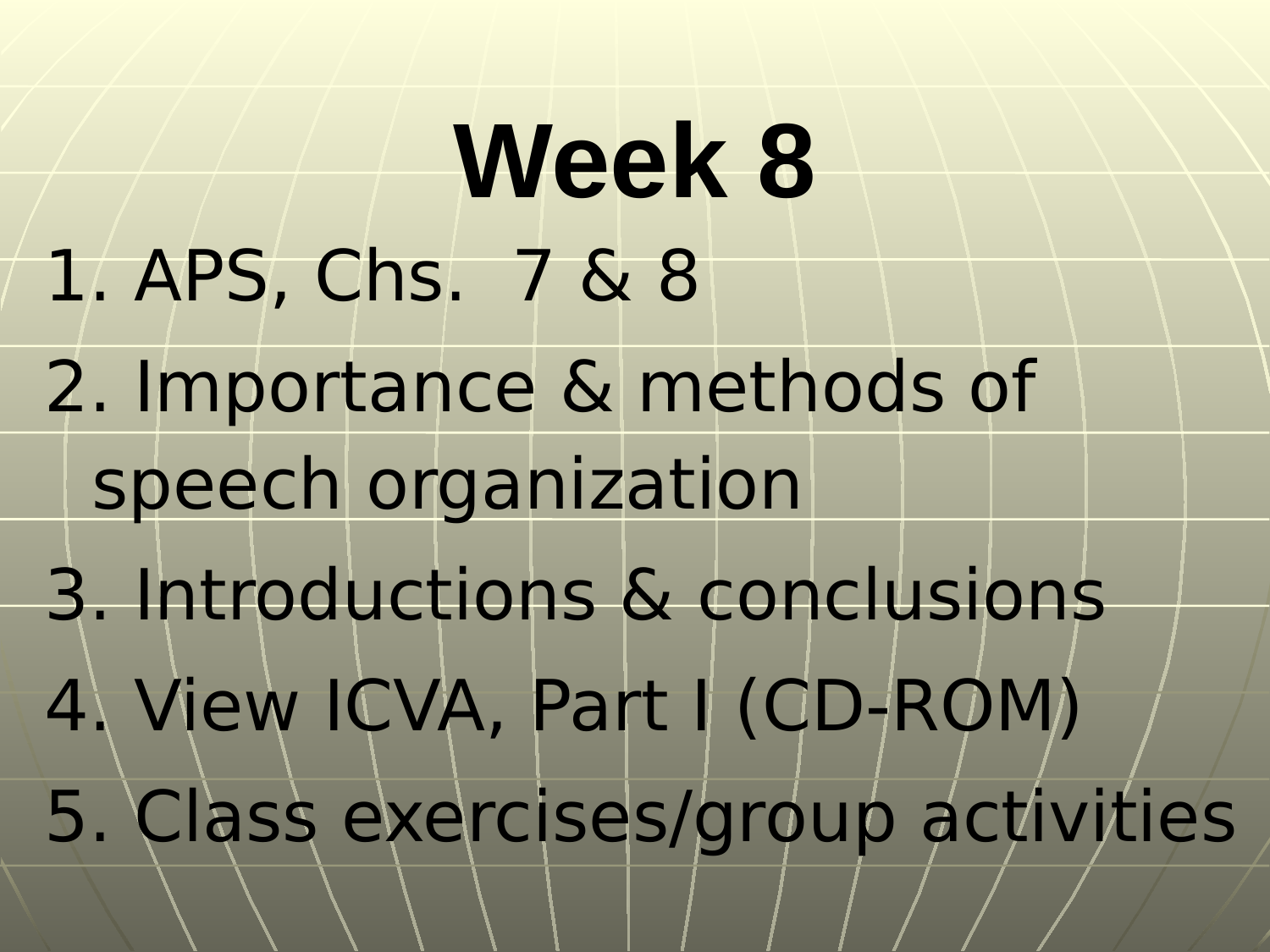

# Week 8
1. APS, Chs.  7 & 8
2. Importance & methods of speech organization
3. Introductions & conclusions
4. View ICVA, Part I (CD-ROM)
5. Class exercises/group activities